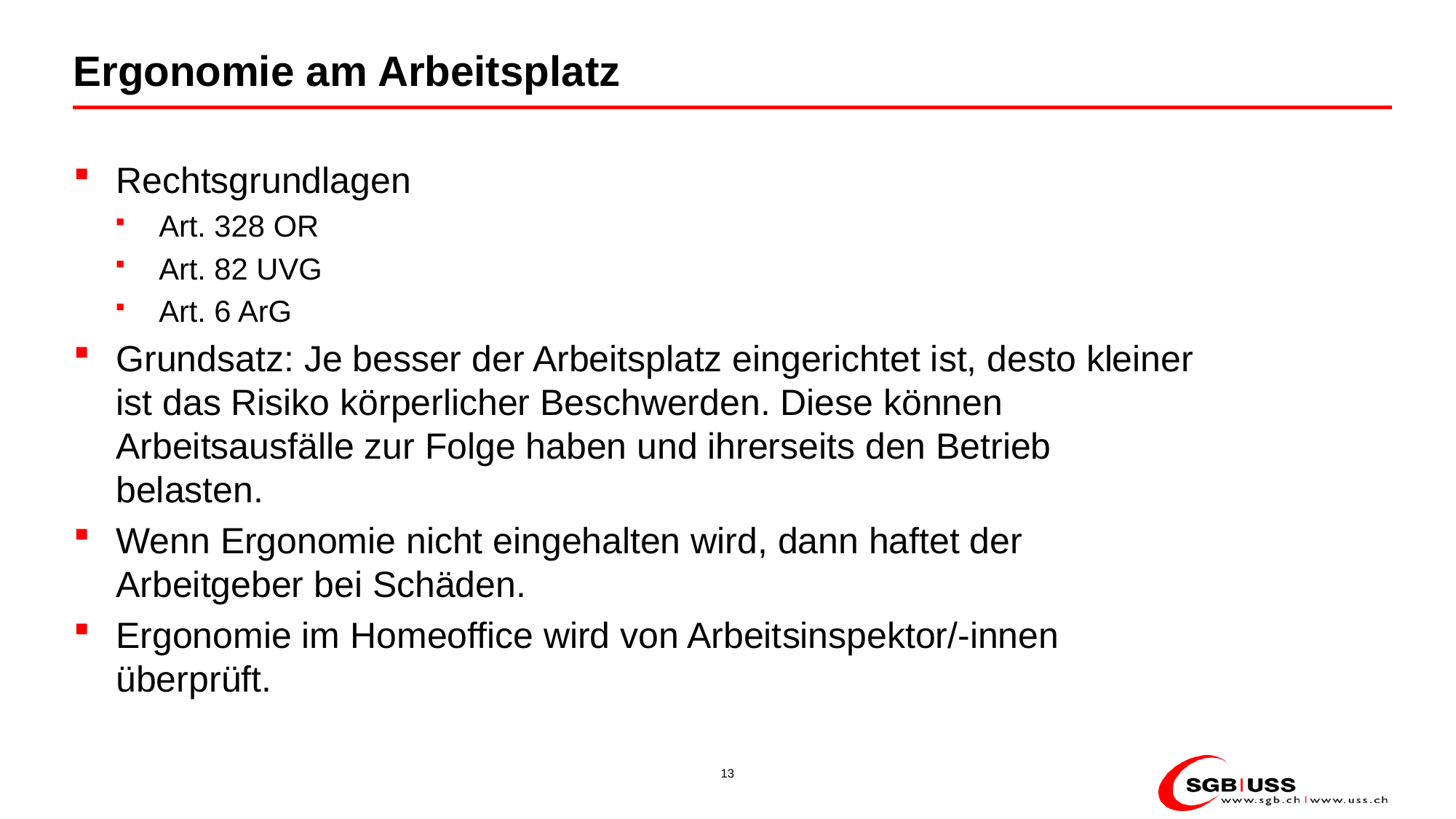

# Ergonomie am Arbeitsplatz

Rechtsgrundlagen
Art. 328 OR
Art. 82 UVG
Art. 6 ArG
Grundsatz: Je besser der Arbeitsplatz eingerichtet ist, desto kleiner ist das Risiko körperlicher Beschwerden. Diese können Arbeitsausfälle zur Folge haben und ihrerseits den Betrieb belasten.
Wenn Ergonomie nicht eingehalten wird, dann haftet der Arbeitgeber bei Schäden.
Ergonomie im Homeoffice wird von Arbeitsinspektor/-innen überprüft.

13